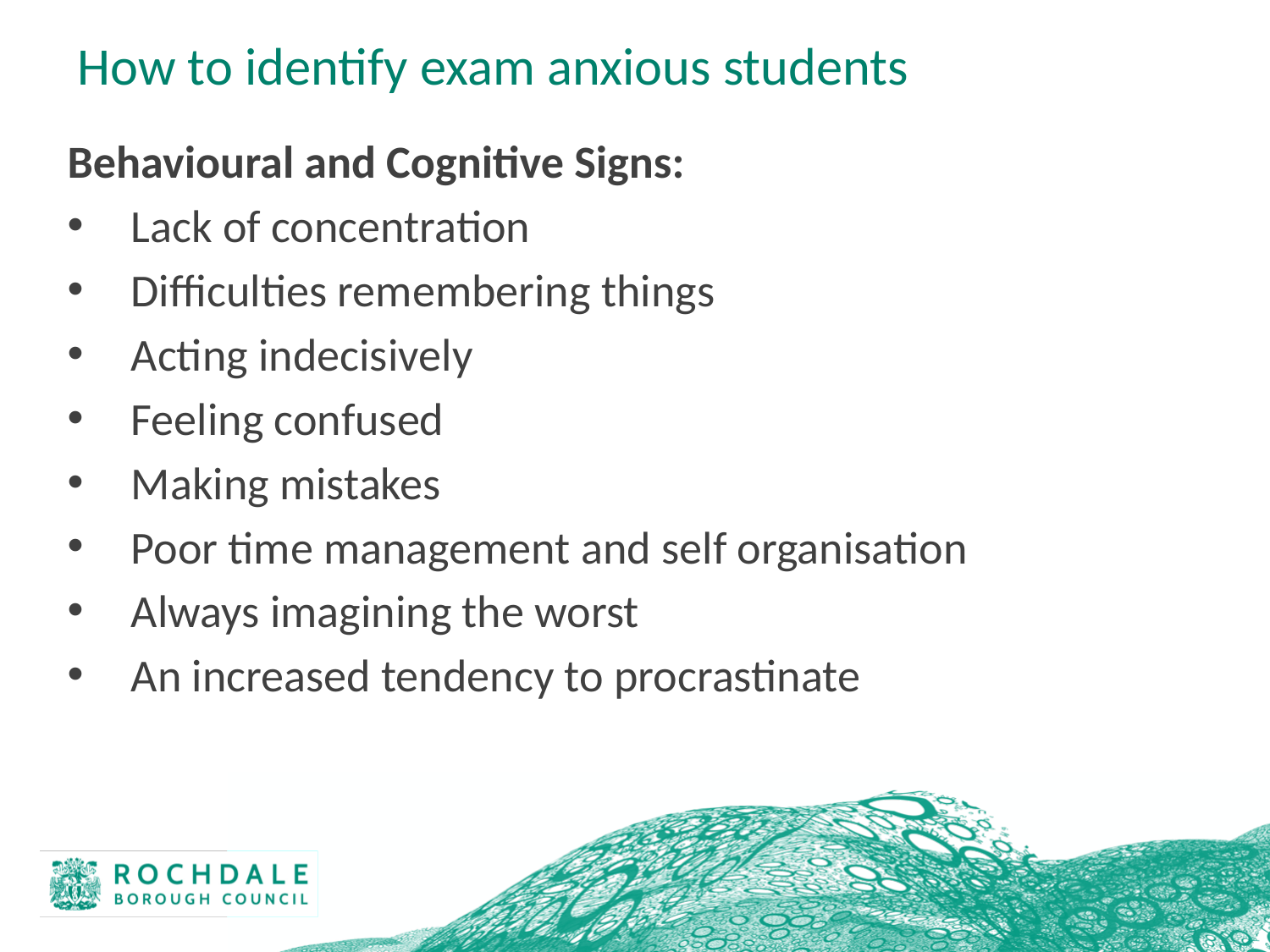

# How to identify exam anxious students
Behavioural and Cognitive Signs:
Lack of concentration
Difficulties remembering things
Acting indecisively
Feeling confused
Making mistakes
Poor time management and self organisation
Always imagining the worst
An increased tendency to procrastinate